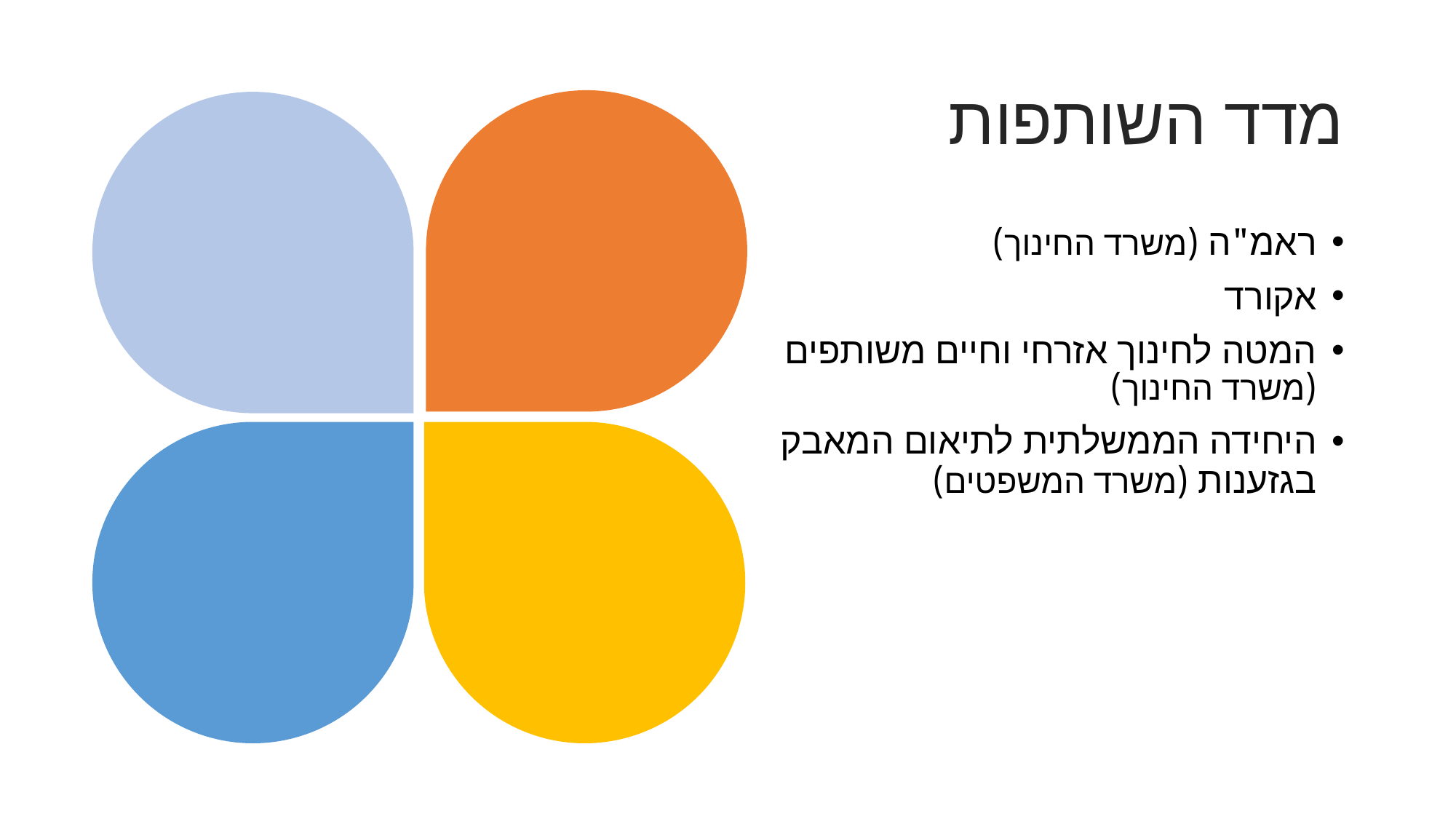

# מדד השותפות

ראמ"ה (משרד החינוך)
אקורד
המטה לחינוך אזרחי וחיים משותפים (משרד החינוך)
היחידה הממשלתית לתיאום המאבק בגזענות (משרד המשפטים)